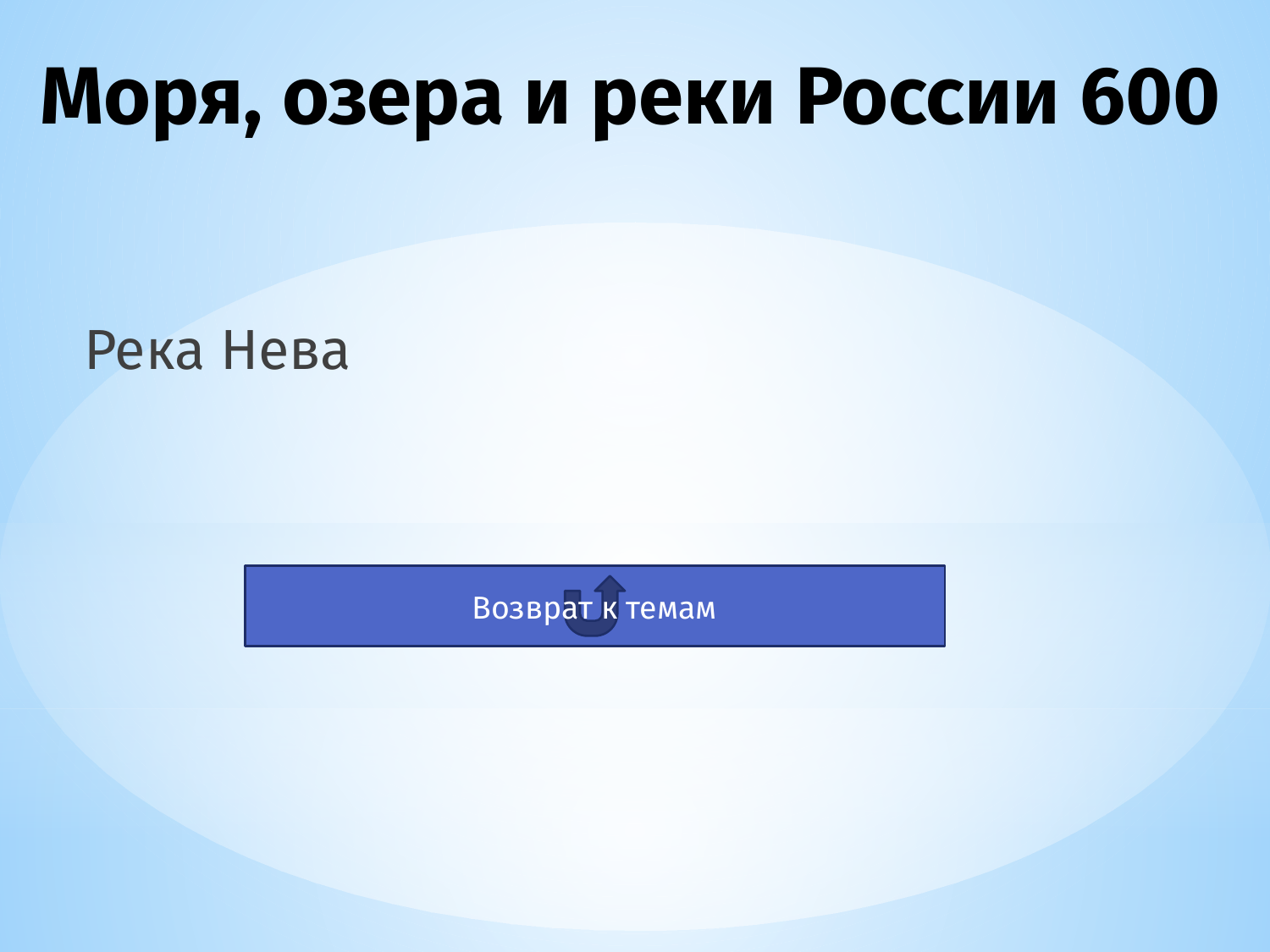

# Моря, озера и реки России 600
Река Нева
Возврат к темам